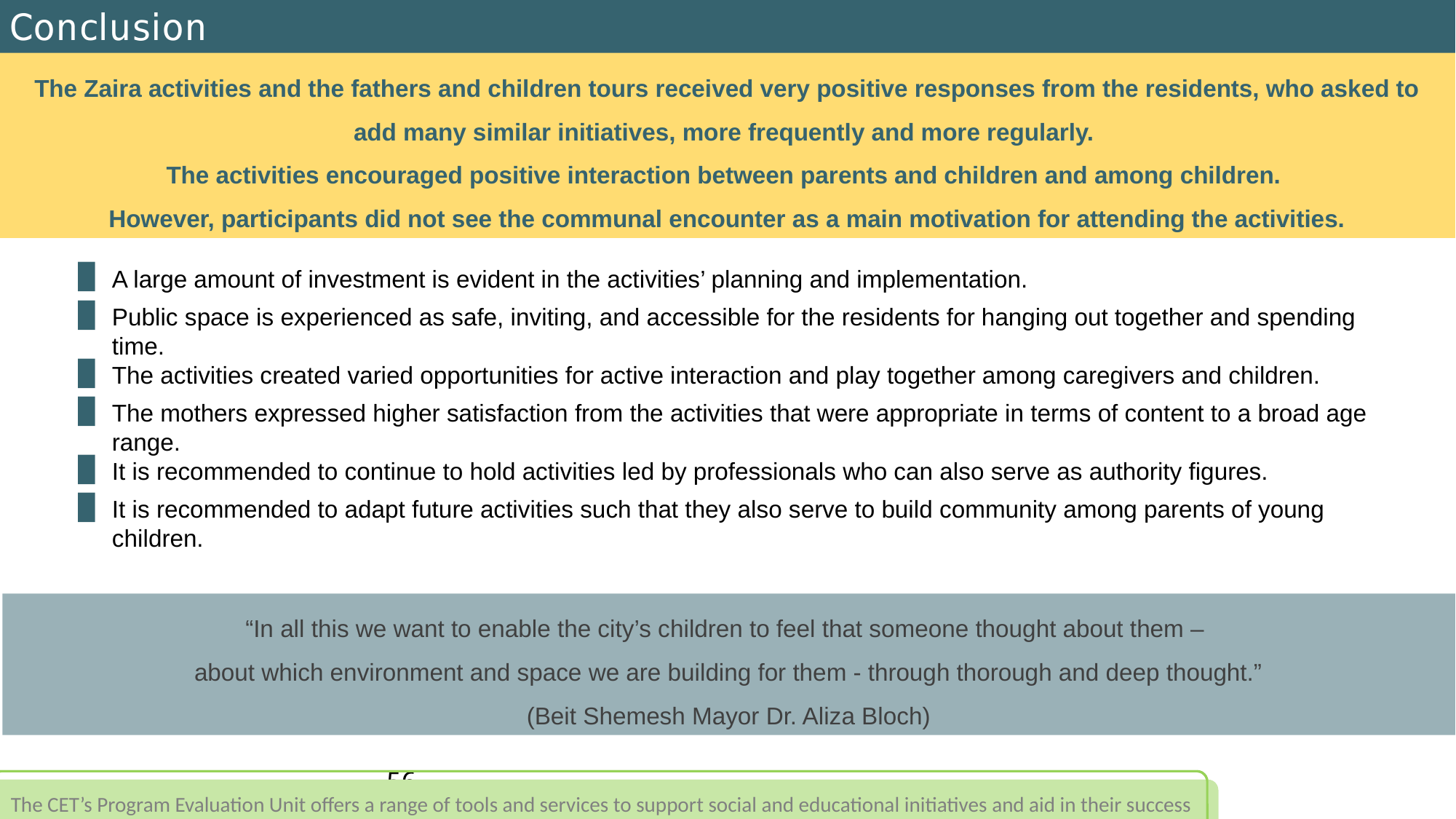

Conclusion
The Zaira activities and the fathers and children tours received very positive responses from the residents, who asked to add many similar initiatives, more frequently and more regularly.
The activities encouraged positive interaction between parents and children and among children.
However, participants did not see the communal encounter as a main motivation for attending the activities.
A large amount of investment is evident in the activities’ planning and implementation.
Public space is experienced as safe, inviting, and accessible for the residents for hanging out together and spending time.
The activities created varied opportunities for active interaction and play together among caregivers and children.
The mothers expressed higher satisfaction from the activities that were appropriate in terms of content to a broad age range.
It is recommended to continue to hold activities led by professionals who can also serve as authority figures.
It is recommended to adapt future activities such that they also serve to build community among parents of young children.
“In all this we want to enable the city’s children to feel that someone thought about them –
about which environment and space we are building for them - through thorough and deep thought.”
(Beit Shemesh Mayor Dr. Aliza Bloch)